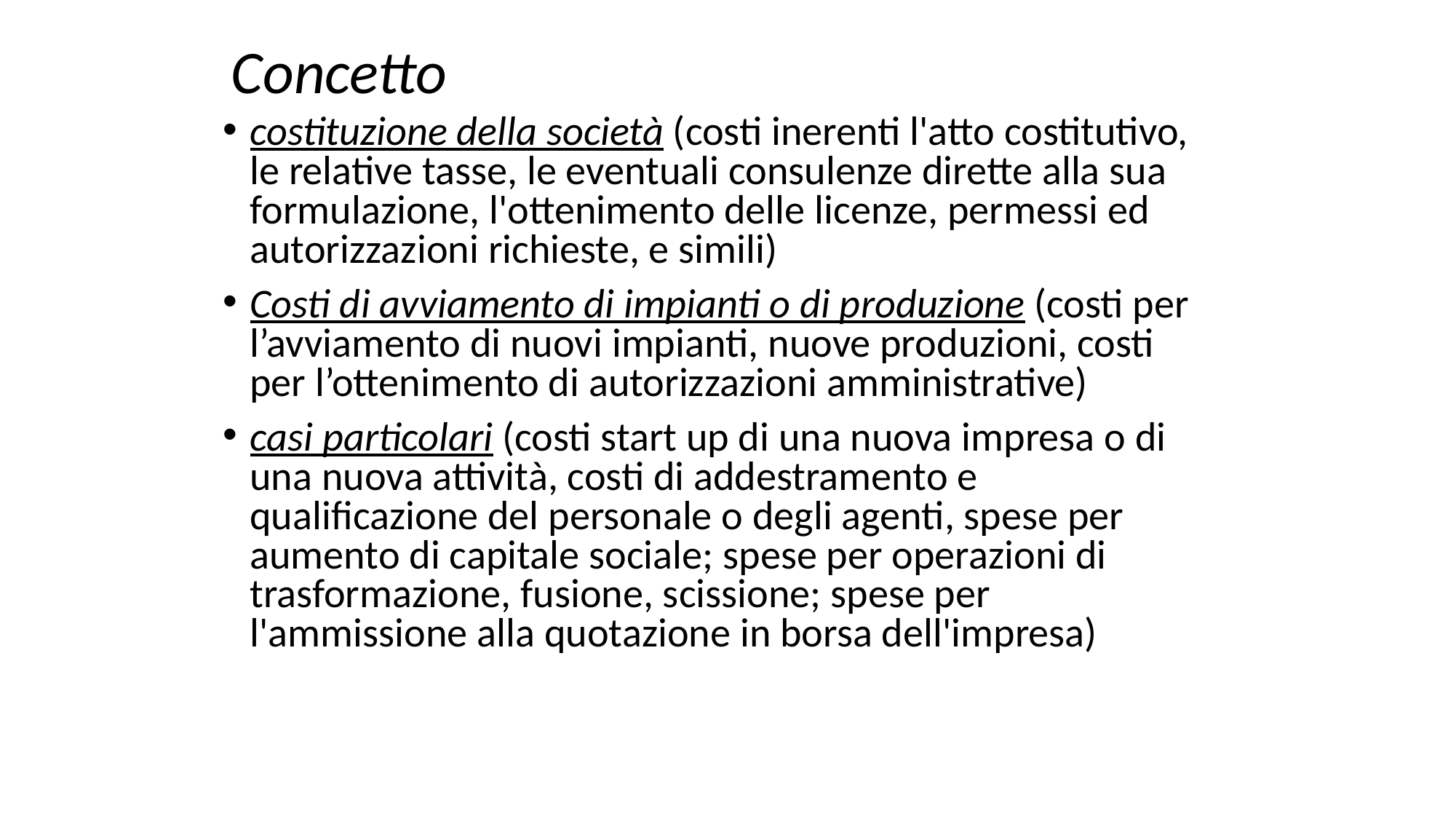

# Concetto
costituzione della società (costi inerenti l'atto costitutivo, le relative tasse, le eventuali consulenze dirette alla sua formulazione, l'ottenimento delle licenze, permessi ed autorizzazioni richieste, e simili)
Costi di avviamento di impianti o di produzione (costi per l’avviamento di nuovi impianti, nuove produzioni, costi per l’ottenimento di autorizzazioni amministrative)
casi particolari (costi start up di una nuova impresa o di una nuova attività, costi di addestramento e qualificazione del personale o degli agenti, spese per aumento di capitale sociale; spese per operazioni di trasformazione, fusione, scissione; spese per l'ammissione alla quotazione in borsa dell'impresa)